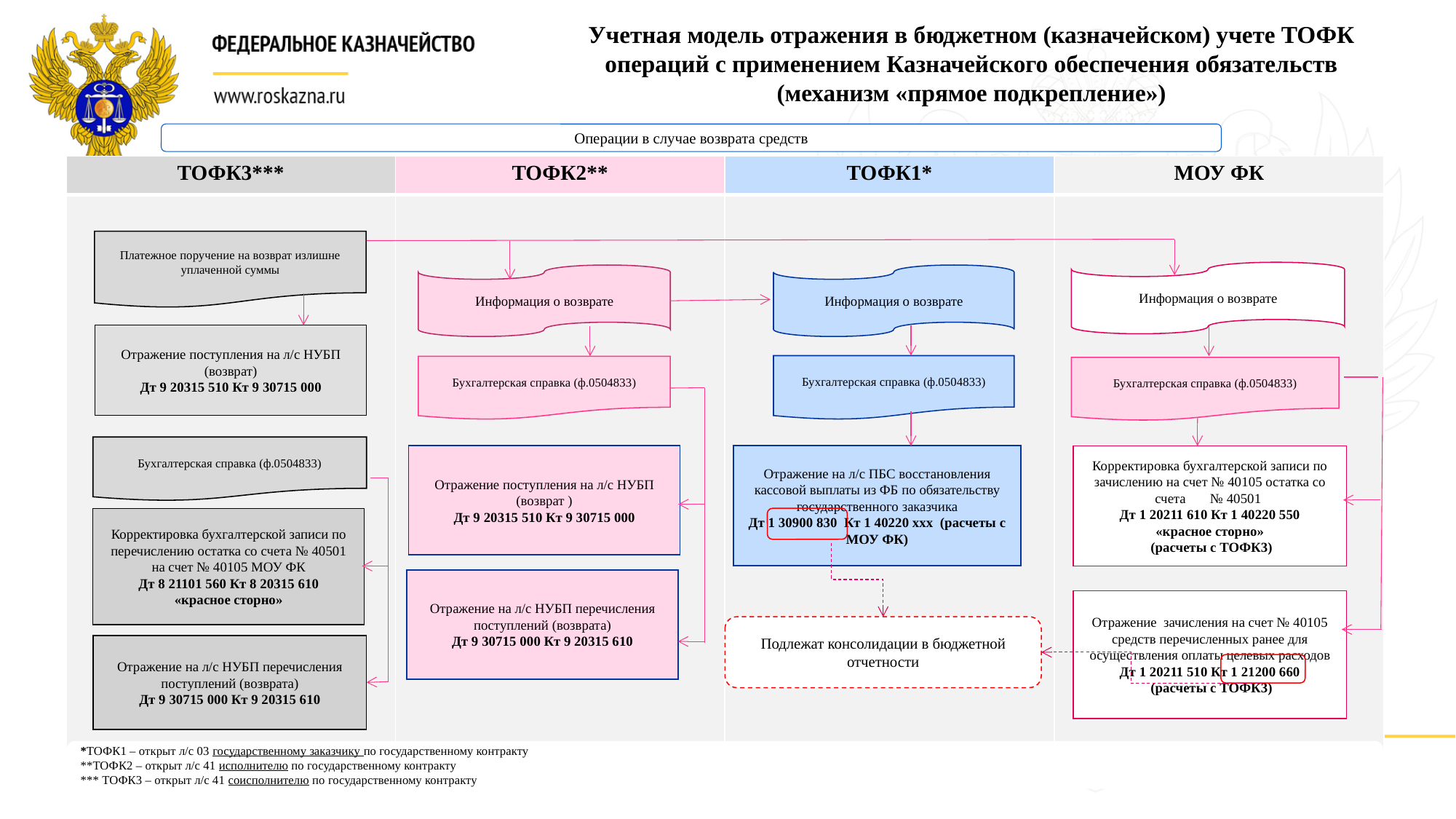

Учетная модель отражения в бюджетном (казначейском) учете ТОФК операций с применением Казначейского обеспечения обязательств (механизм «прямое подкрепление»)
Операции в случае возврата средств
| ТОФК3\*\*\* | ТОФК2\*\* | ТОФК1\* | МОУ ФК |
| --- | --- | --- | --- |
|  |  |  |  |
Платежное поручение на возврат излишне уплаченной суммы
Информация о возврате
Информация о возврате
Информация о возврате
Отражение поступления на л/с НУБП (возврат)
Дт 9 20315 510 Кт 9 30715 000
Бухгалтерская справка (ф.0504833)
Бухгалтерская справка (ф.0504833)
Бухгалтерская справка (ф.0504833)
Бухгалтерская справка (ф.0504833)
Отражение поступления на л/с НУБП (возврат )
Дт 9 20315 510 Кт 9 30715 000
Отражение на л/с ПБС восстановления кассовой выплаты из ФБ по обязательству государственного заказчика
Дт 1 30900 830  Кт 1 40220 ххх  (расчеты с МОУ ФК)
Корректировка бухгалтерской записи по зачислению на счет № 40105 остатка со счета       № 40501
Дт 1 20211 610 Кт 1 40220 550
«красное сторно»
 (расчеты с ТОФК3)

Корректировка бухгалтерской записи по перечислению остатка со счета № 40501 на счет № 40105 МОУ ФК
Дт 8 21101 560 Кт 8 20315 610
«красное сторно»
Отражение на л/с НУБП перечисления поступлений (возврата)
Дт 9 30715 000 Кт 9 20315 610
Отражение  зачисления на счет № 40105 средств перечисленных ранее для осуществления оплаты целевых расходов
Дт 1 20211 510 Кт 1 21200 660
 (расчеты с ТОФК3)
Подлежат консолидации в бюджетной отчетности

Отражение на л/с НУБП перечисления поступлений (возврата)
Дт 9 30715 000 Кт 9 20315 610
*ТОФК1 – открыт л/с 03 государственному заказчику по государственному контракту
**ТОФК2 – открыт л/с 41 исполнителю по государственному контракту
*** ТОФК3 – открыт л/с 41 соисполнителю по государственному контракту
9